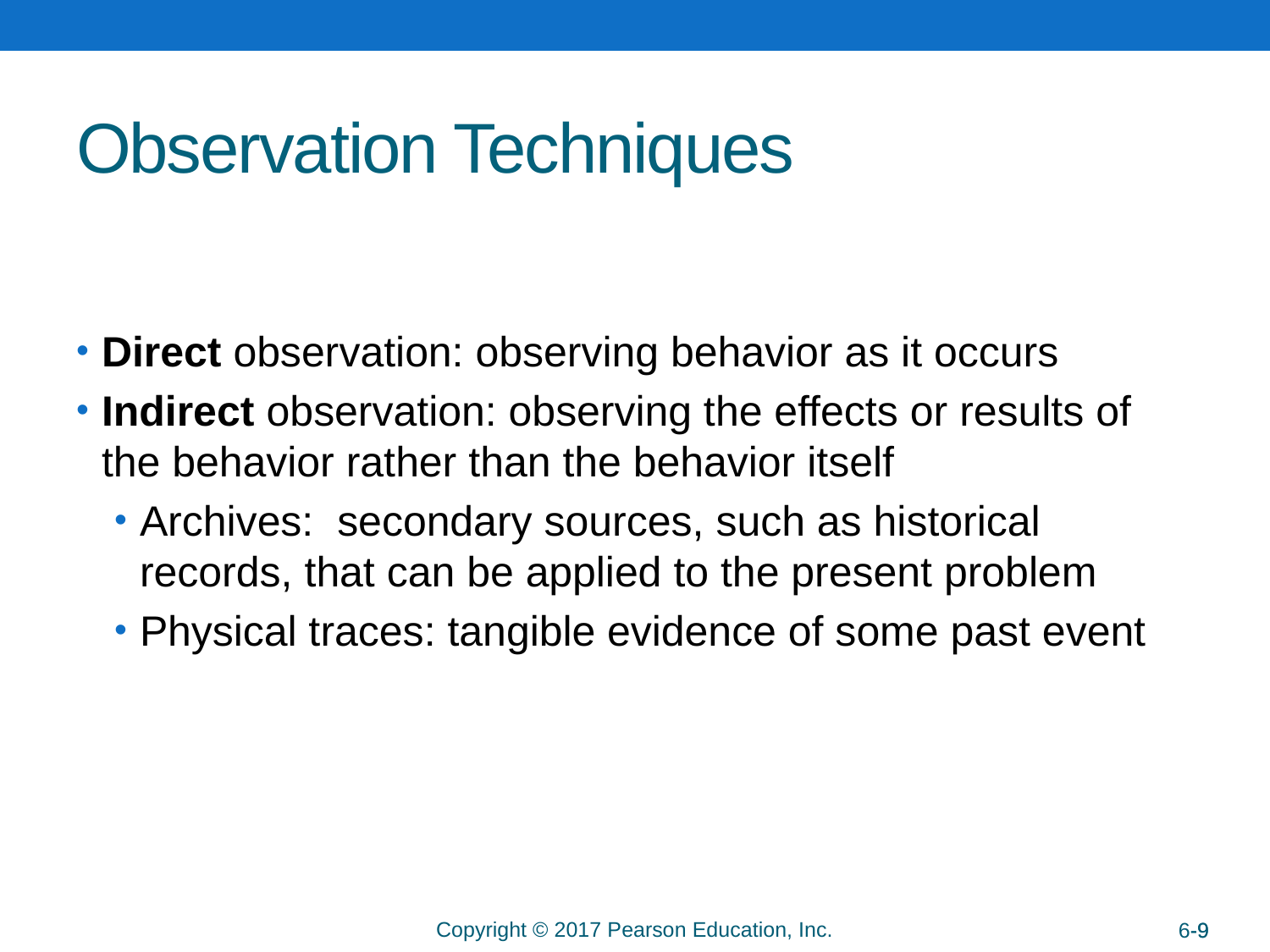

# Observation Techniques
Direct observation: observing behavior as it occurs
Indirect observation: observing the effects or results of the behavior rather than the behavior itself
Archives:  secondary sources, such as historical records, that can be applied to the present problem
Physical traces: tangible evidence of some past event